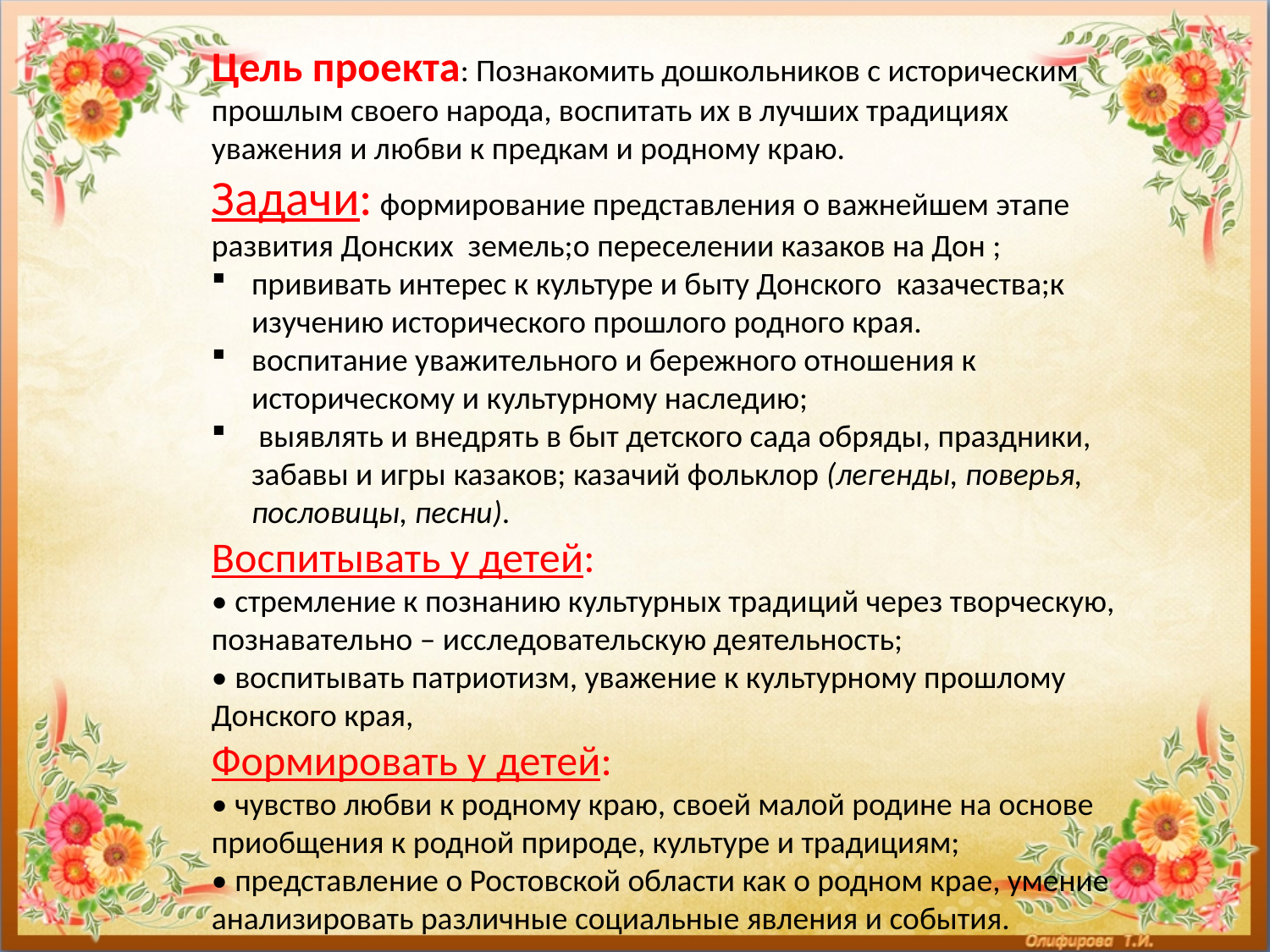

Цель проекта: Познакомить дошкольников с историческим прошлым своего народа, воспитать их в лучших традициях уважения и любви к предкам и родному краю.
Задачи: формирование представления о важнейшем этапе развития Донских  земель;о переселении казаков на Дон ;
прививать интерес к культуре и быту Донского  казачества;к изучению исторического прошлого родного края.
воспитание уважительного и бережного отношения к историческому и культурному наследию;
 выявлять и внедрять в быт детского сада обряды, праздники, забавы и игры казаков; казачий фольклор (легенды, поверья, пословицы, песни).
Воспитывать у детей:
• стремление к познанию культурных традиций через творческую, познавательно – исследовательскую деятельность;
• воспитывать патриотизм, уважение к культурному прошлому Донского края,
Формировать у детей:
• чувство любви к родному краю, своей малой родине на основе приобщения к родной природе, культуре и традициям;
• представление о Ростовской области как о родном крае, умение анализировать различные социальные явления и события.